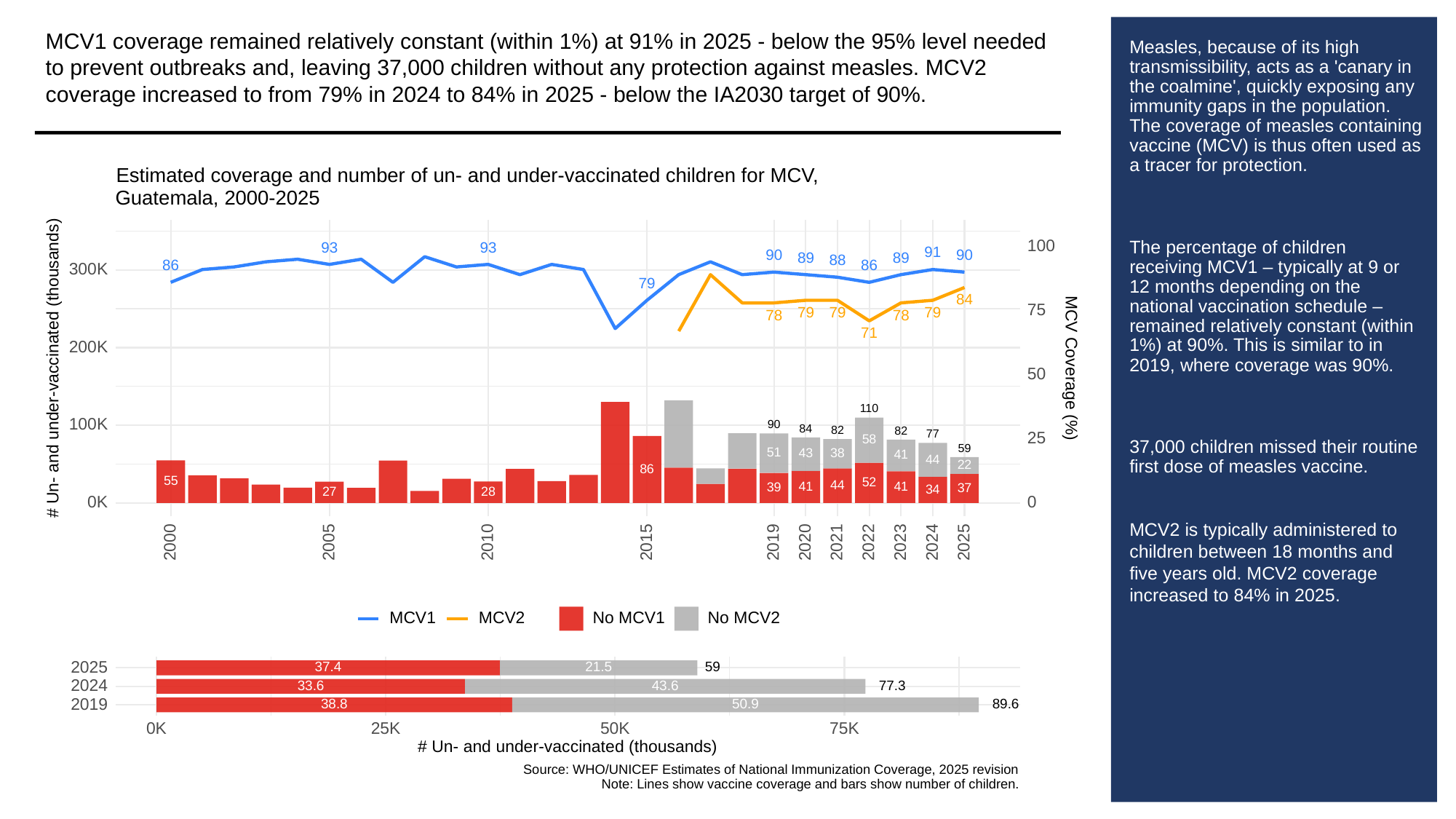

MCV1 coverage remained relatively constant (within 1%) at 91% in 2025 - below the 95% level needed to prevent outbreaks and, leaving 37,000 children without any protection against measles. MCV2 coverage increased to from 79% in 2024 to 84% in 2025 - below the IA2030 target of 90%.
# Measles, because of its high transmissibility, acts as a 'canary in the coalmine', quickly exposing any immunity gaps in the population. The coverage of measles containing vaccine (MCV) is thus often used as a tracer for protection.

The percentage of children receiving MCV1 – typically at 9 or 12 months depending on the national vaccination schedule – remained relatively constant (within 1%) at 90%. This is similar to in 2019, where coverage was 90%.

37,000 children missed their routine first dose of measles vaccine.

MCV2 is typically administered to children between 18 months and five years old. MCV2 coverage increased to 84% in 2025.

Estimated coverage and number of un- and under-vaccinated children for MCV,
Guatemala, 2000-2025

100
93
93
91
90
90
89
89
88

86
86
300K

79
84
75
79
79
79

78
78
71
200K

# Un- and under-vaccinated (thousands)
MCV Coverage (%)
50

110

100K
90
84

82
82
77
25

58

59
51
38
43
41
44

22

86

55
52

44

41
41
39
37

34
28

27

0K
0

2023
2000
2005
2010
2015
2019
2020
2021
2022
2024
2025

MCV1
MCV2
No MCV1
No MCV2

2025
37.4
21.5
59

2024
33.6
43.6
77.3

2019
38.8
50.9
89.6

0K
25K
50K
75K
# Un- and under-vaccinated (thousands)
Source: WHO/UNICEF Estimates of National Immunization Coverage, 2025 revision
Note: Lines show vaccine coverage and bars show number of children.